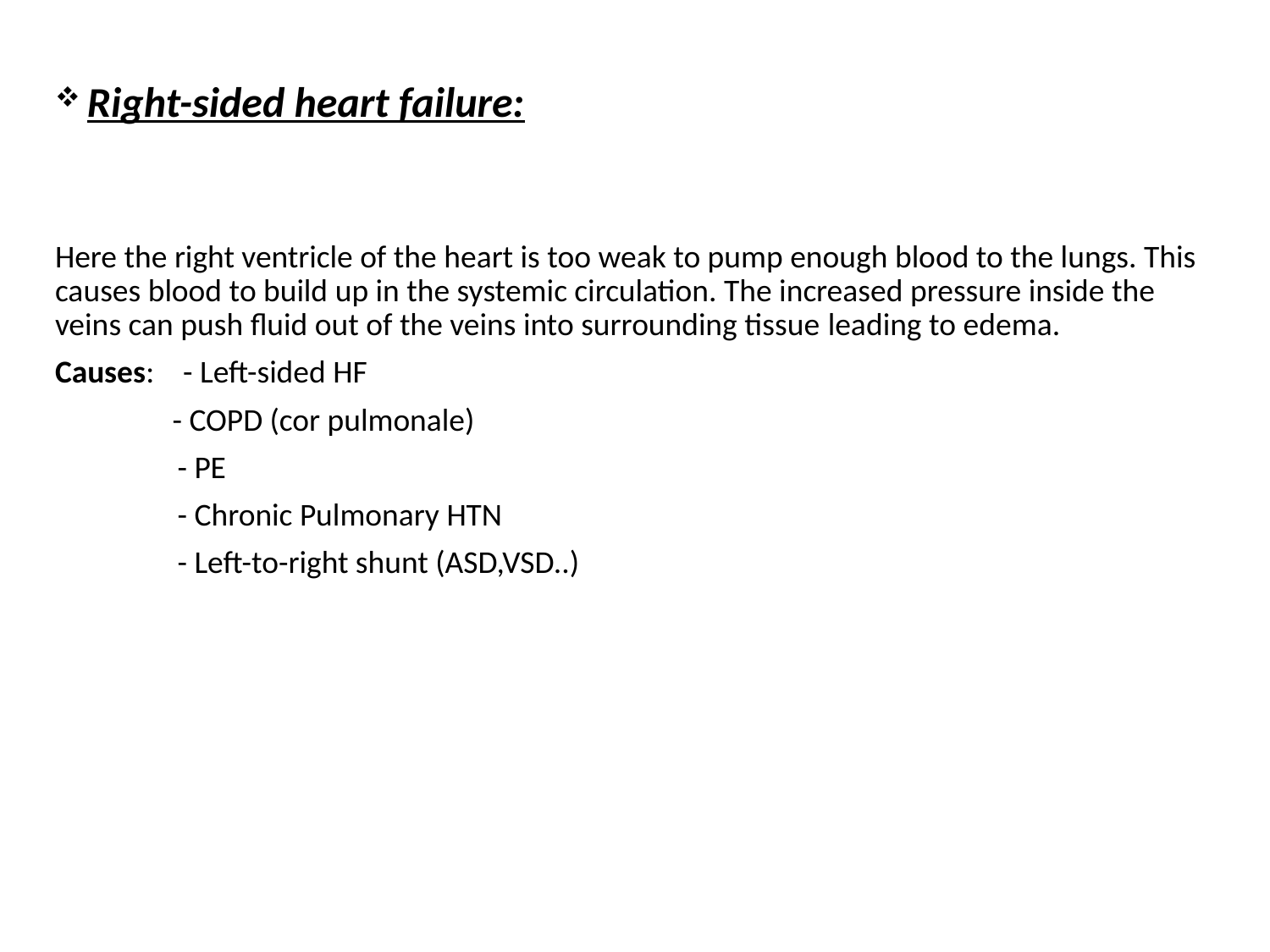

Right-sided heart failure:

Here the right ventricle of the heart is too weak to pump enough blood to the lungs. This causes blood to build up in the systemic circulation. The increased pressure inside the veins can push fluid out of the veins into surrounding tissue leading to edema.
Causes:    - Left-sided HF
	             - COPD (cor pulmonale)
                 - PE
                 - Chronic Pulmonary HTN
                 - Left-to-right shunt (ASD,VSD..)